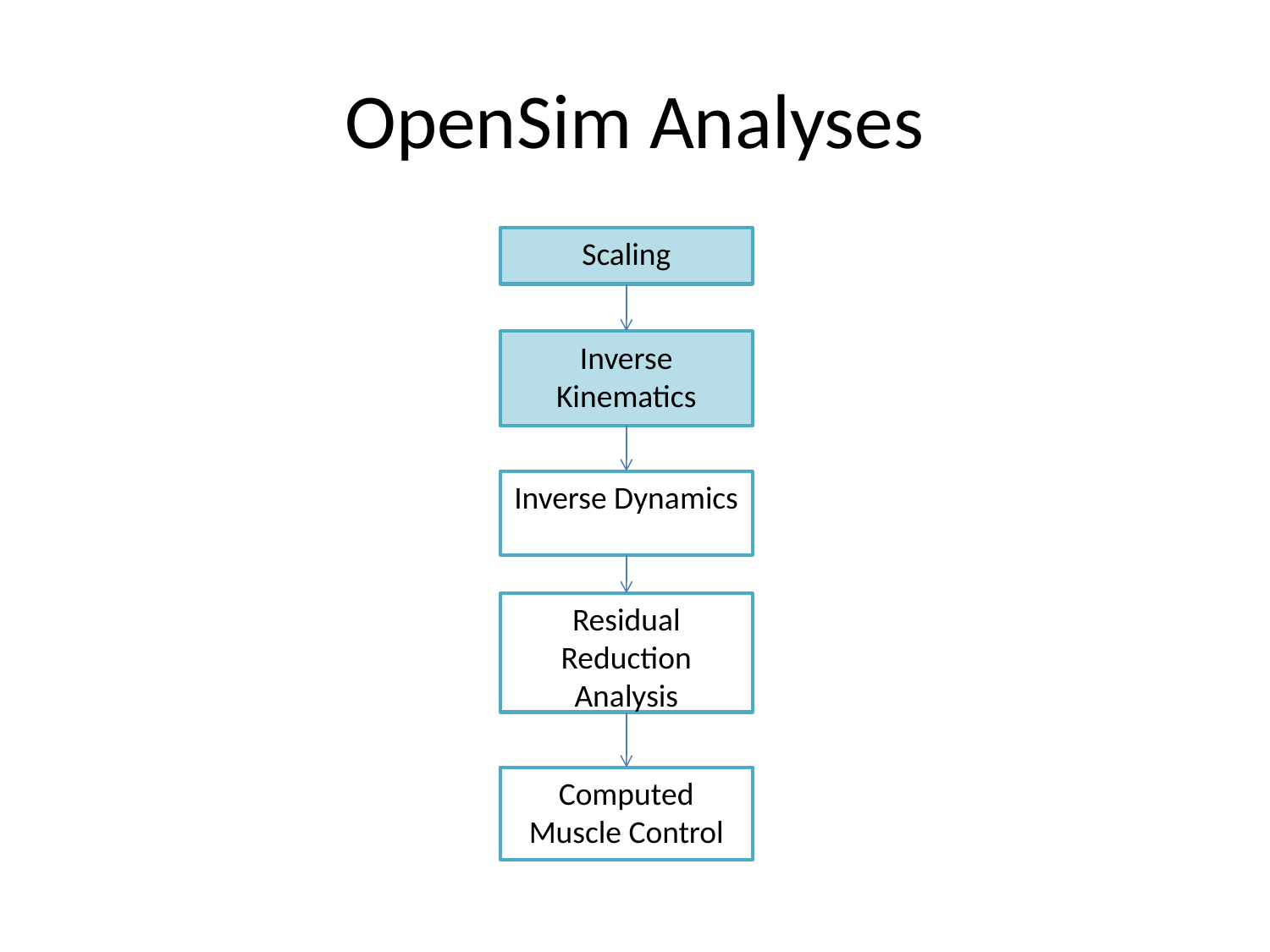

# OpenSim Analyses
Scaling
Inverse Kinematics
Inverse Dynamics
Residual Reduction Analysis
Computed Muscle Control